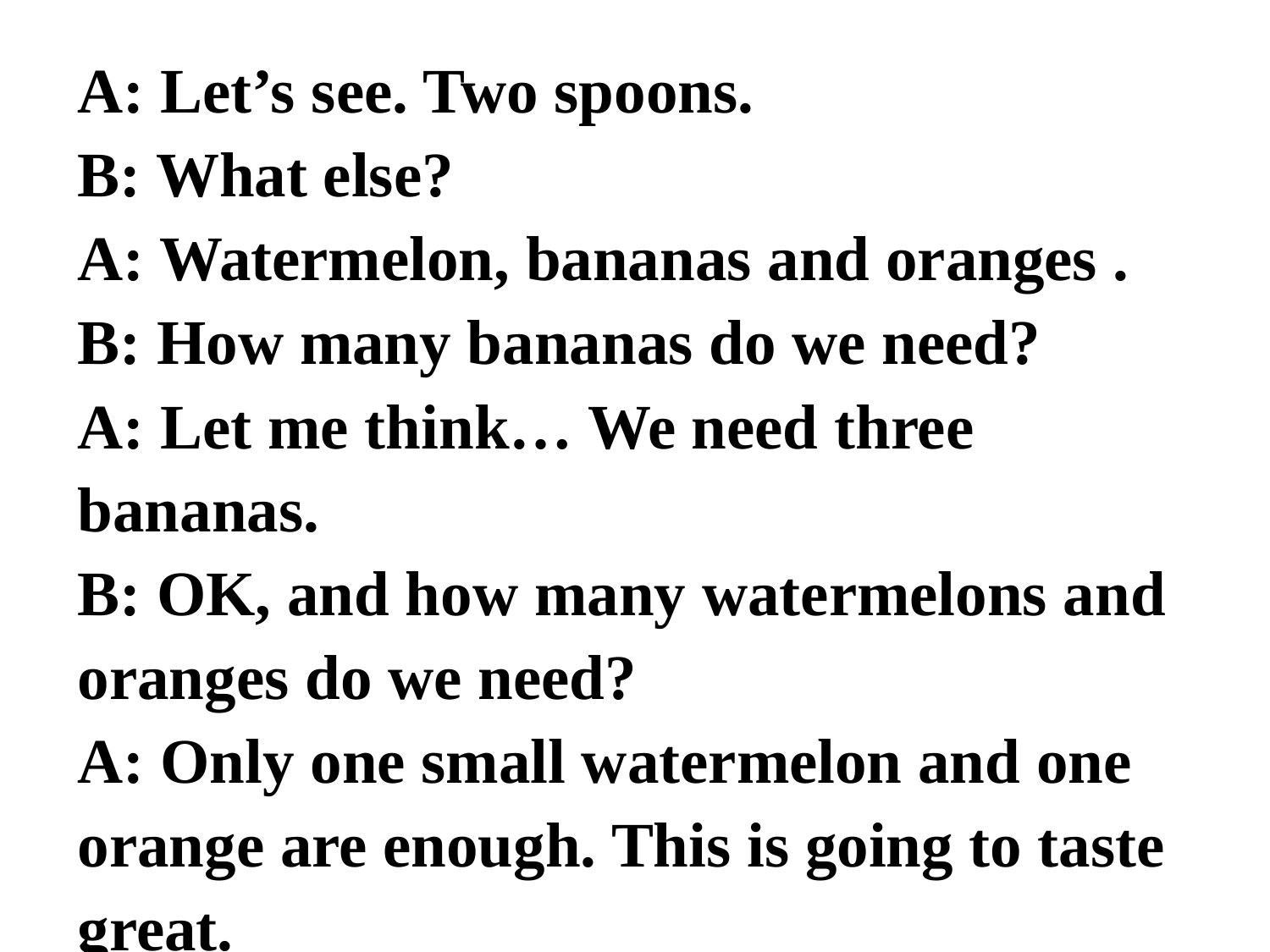

A: Let’s see. Two spoons.
B: What else?
A: Watermelon, bananas and oranges .
B: How many bananas do we need?
A: Let me think… We need three bananas.
B: OK, and how many watermelons and oranges do we need?
A: Only one small watermelon and one orange are enough. This is going to taste great.